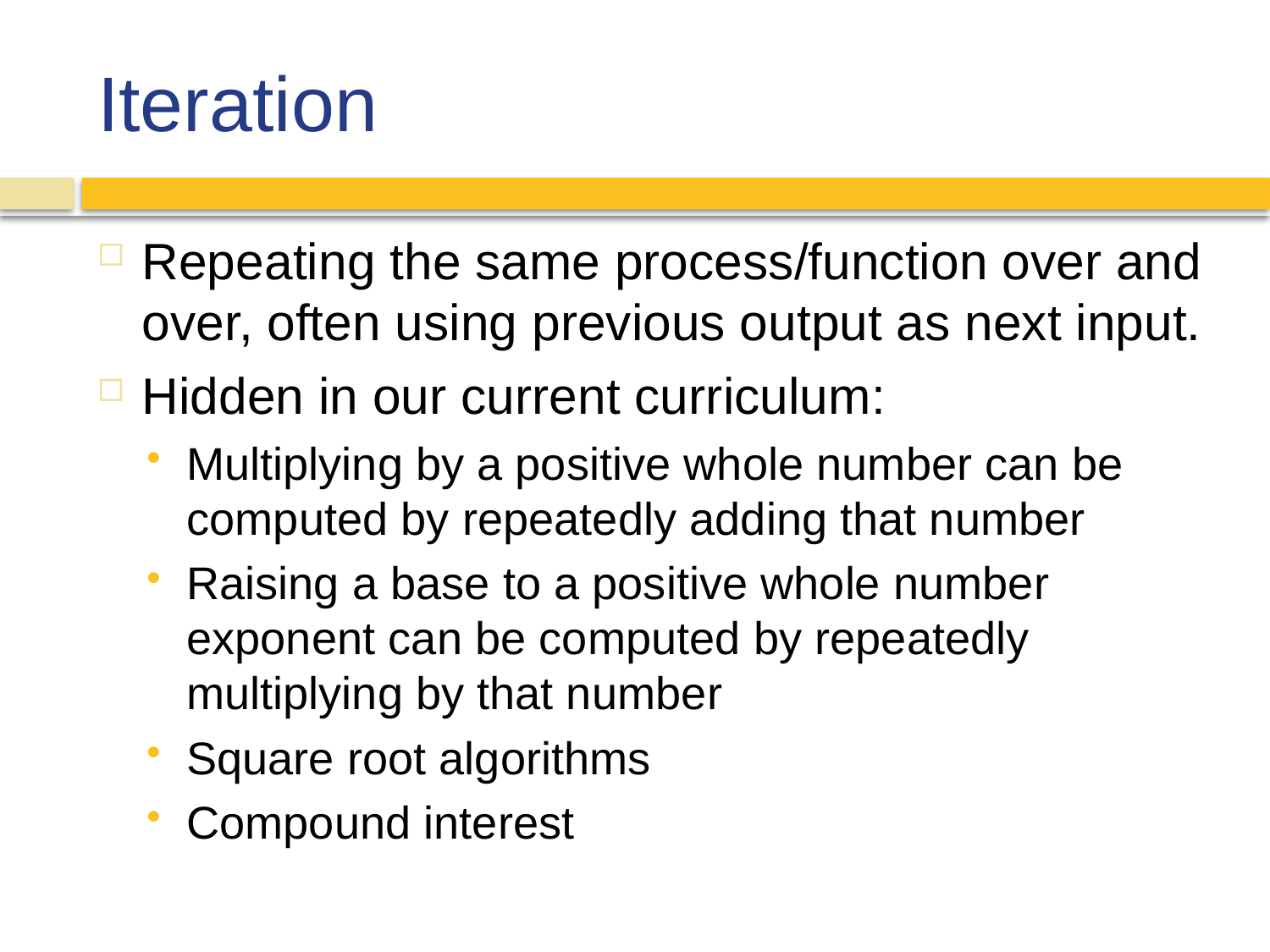

# Iteration
Repeating the same process/function over and over, often using previous output as next input.
Hidden in our current curriculum:
Multiplying by a positive whole number can be computed by repeatedly adding that number
Raising a base to a positive whole number exponent can be computed by repeatedly multiplying by that number
Square root algorithms
Compound interest